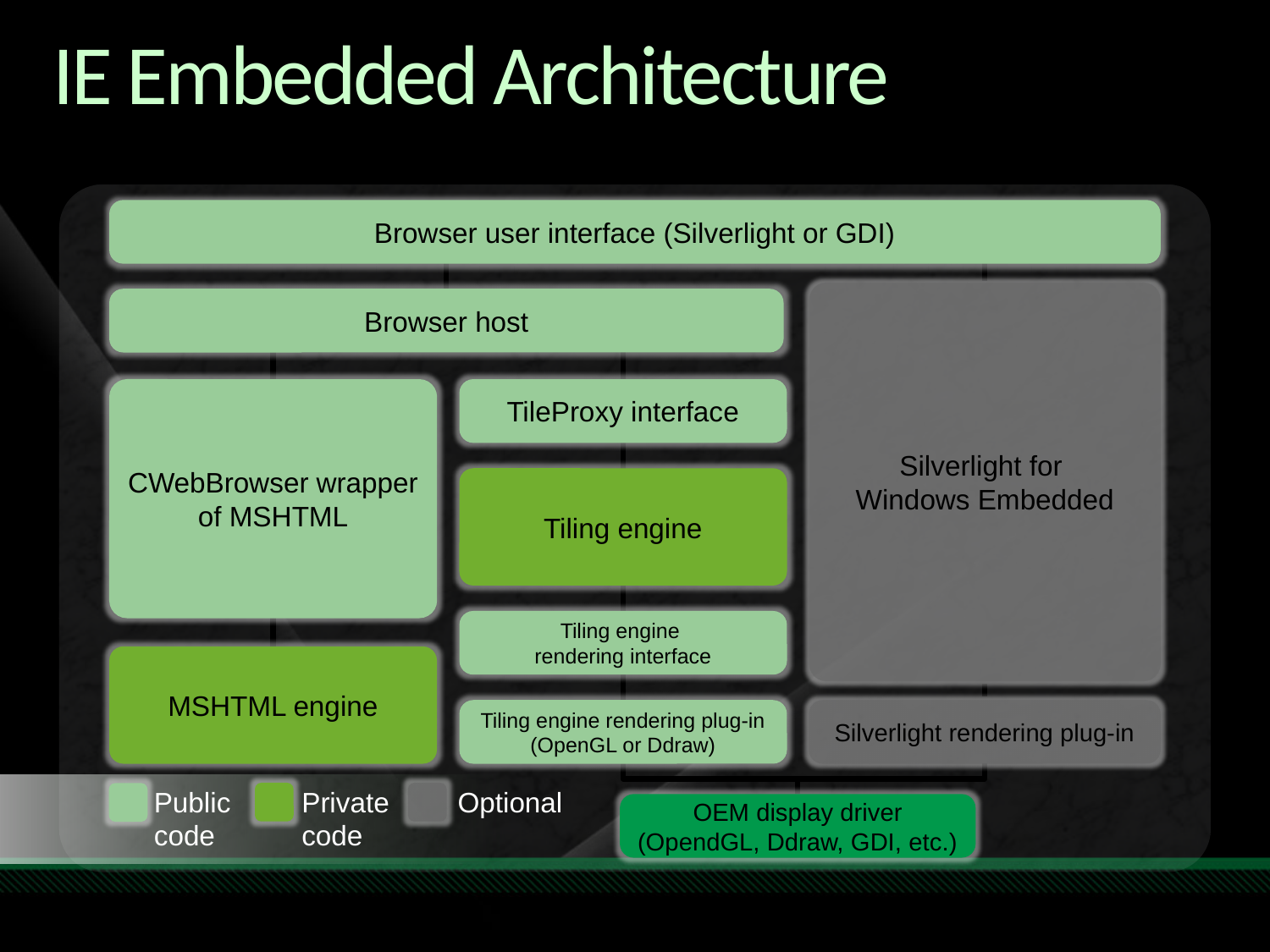

# IE Embedded Architecture

Browser user interface (Silverlight or GDI)
Silverlight for
Windows Embedded
Browser host
CWebBrowser wrapper of MSHTML
TileProxy interface
Tiling engine
Tiling engine
rendering interface
MSHTML engine
Tiling engine rendering plug-in (OpenGL or Ddraw)
Silverlight rendering plug-in

Public
code
Private
code
Optional

OEM display driver (OpendGL, Ddraw, GDI, etc.)